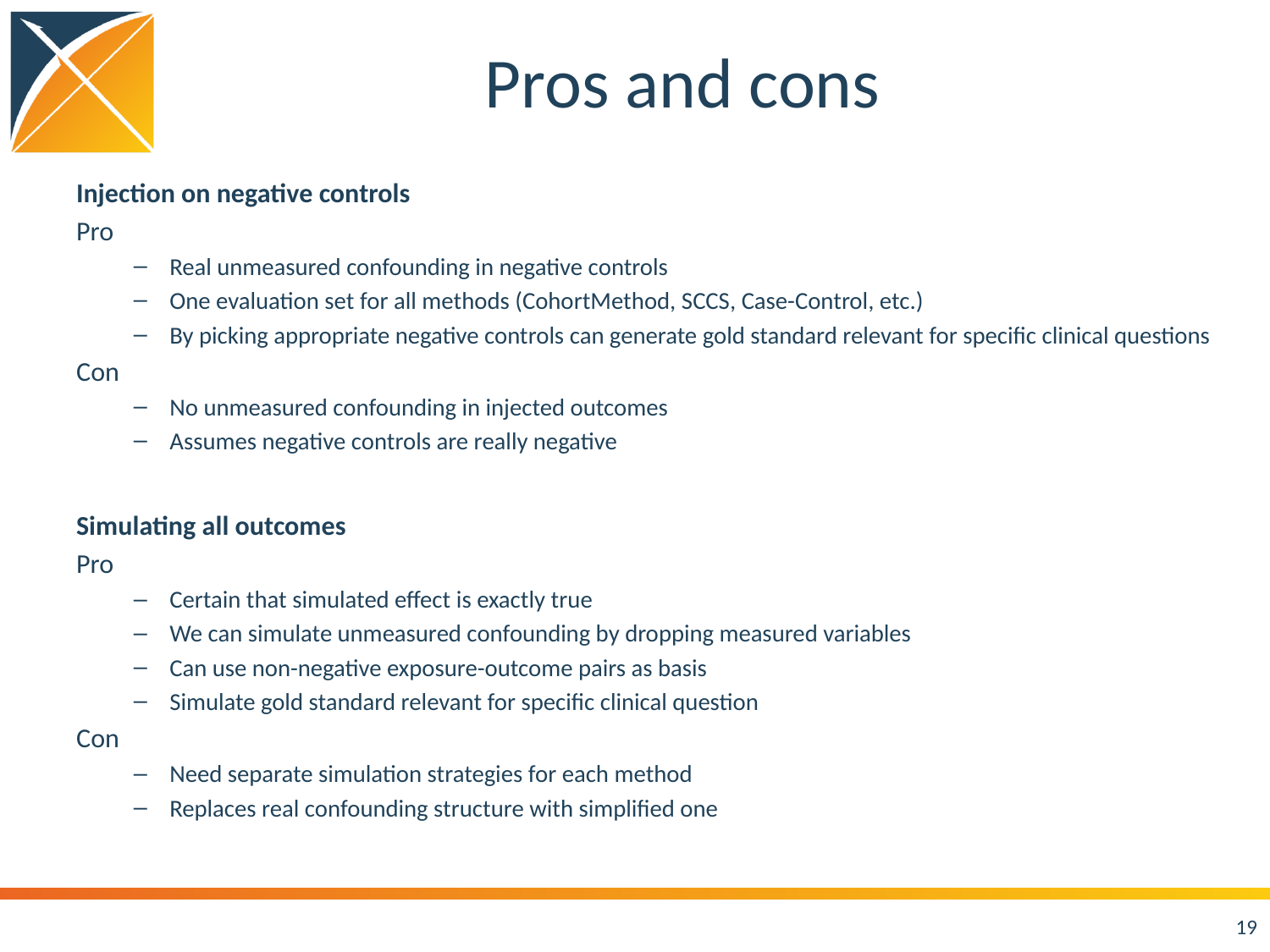

# Pros and cons
Injection on negative controls
Pro
Real unmeasured confounding in negative controls
One evaluation set for all methods (CohortMethod, SCCS, Case-Control, etc.)
By picking appropriate negative controls can generate gold standard relevant for specific clinical questions
Con
No unmeasured confounding in injected outcomes
Assumes negative controls are really negative

Simulating all outcomes
Pro
Certain that simulated effect is exactly true
We can simulate unmeasured confounding by dropping measured variables
Can use non-negative exposure-outcome pairs as basis
Simulate gold standard relevant for specific clinical question
Con
Need separate simulation strategies for each method
Replaces real confounding structure with simplified one

19